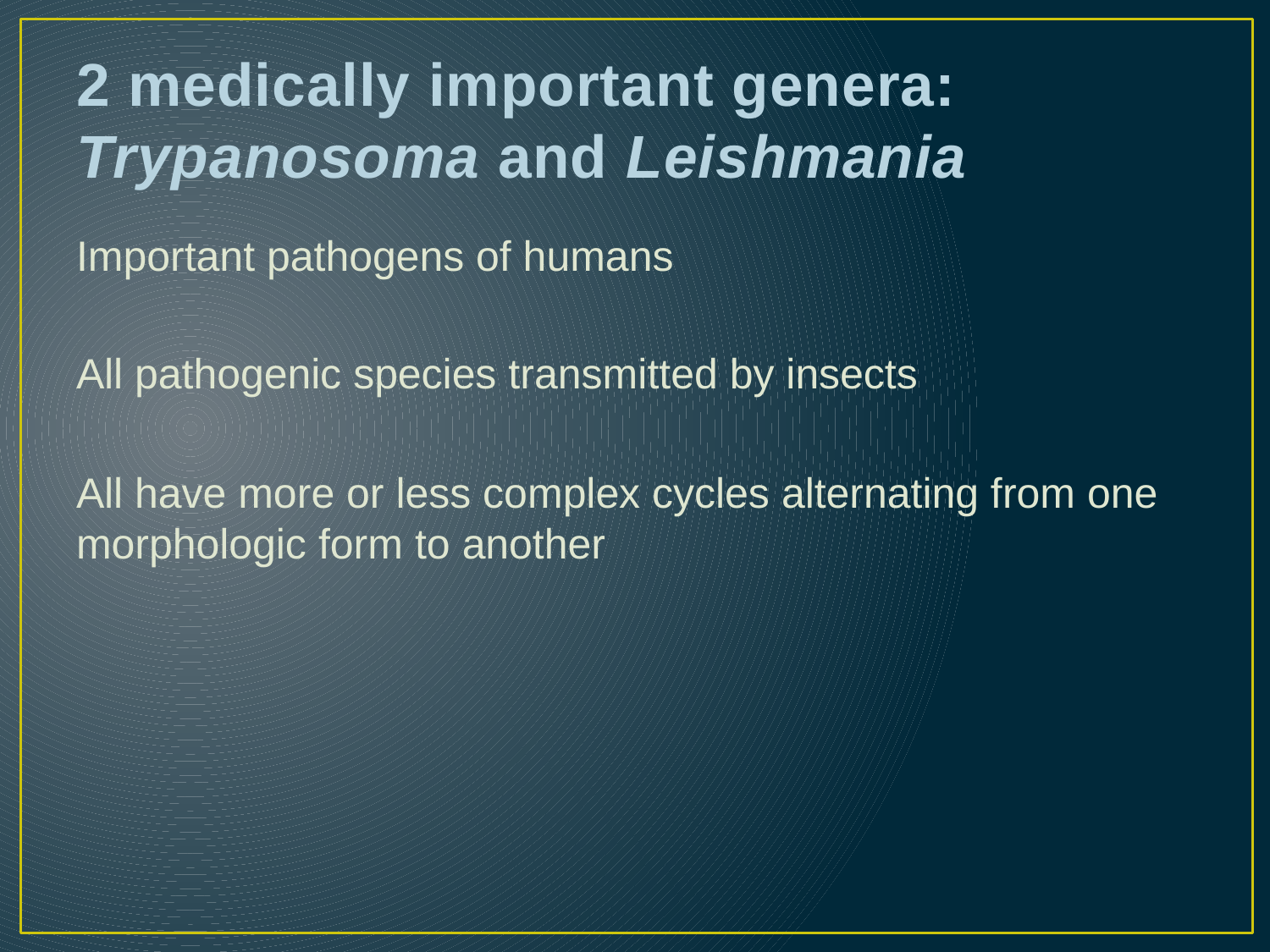

# 2 medically important genera: Trypanosoma and Leishmania
Important pathogens of humans

All pathogenic species transmitted by insects

All have more or less complex cycles alternating from one morphologic form to another